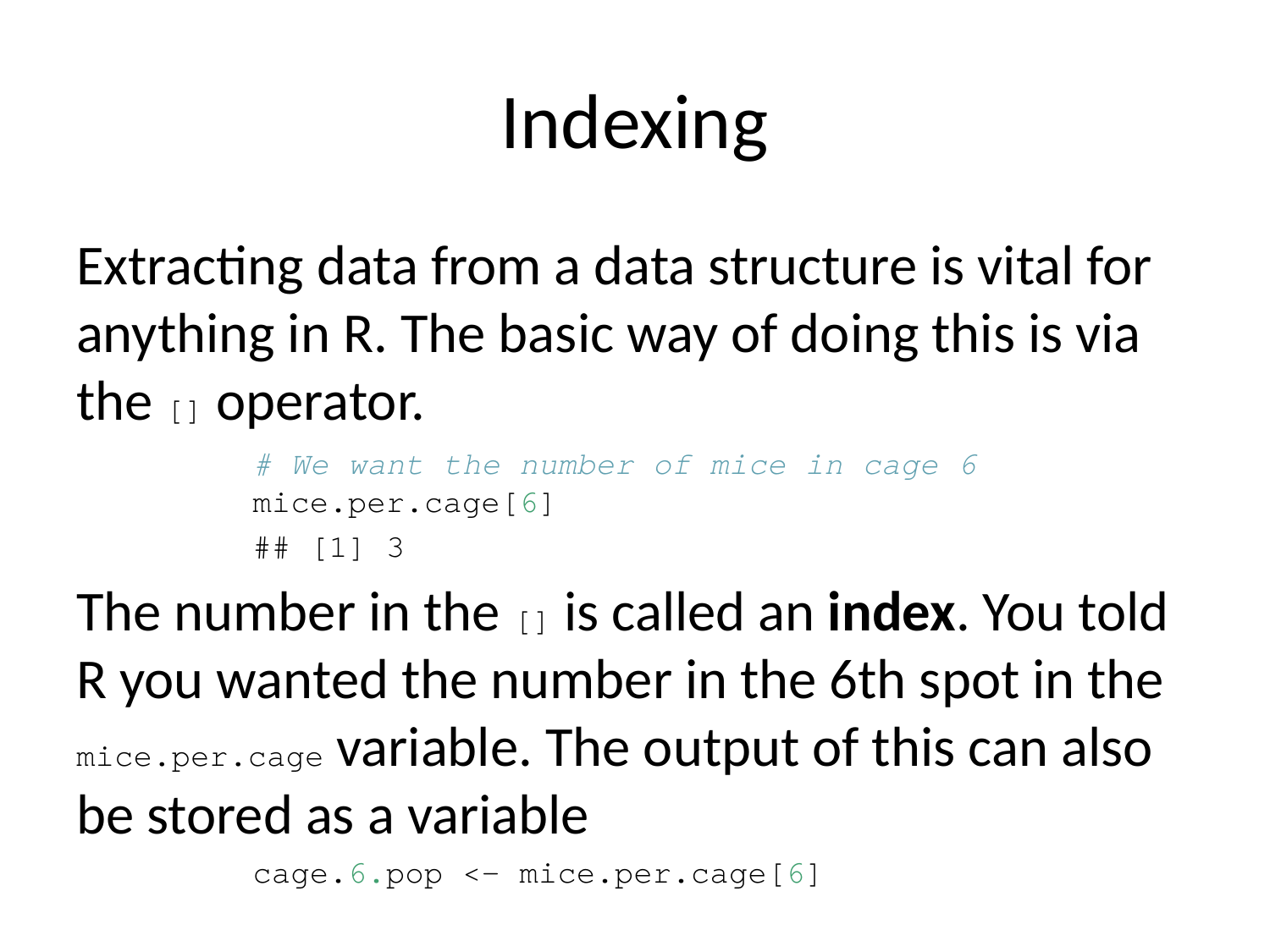

# Indexing
Extracting data from a data structure is vital for anything in R. The basic way of doing this is via the [] operator.
# We want the number of mice in cage 6 mice.per.cage[6]
## [1] 3
The number in the [] is called an index. You told R you wanted the number in the 6th spot in the mice.per.cage variable. The output of this can also be stored as a variable
cage.6.pop <- mice.per.cage[6]